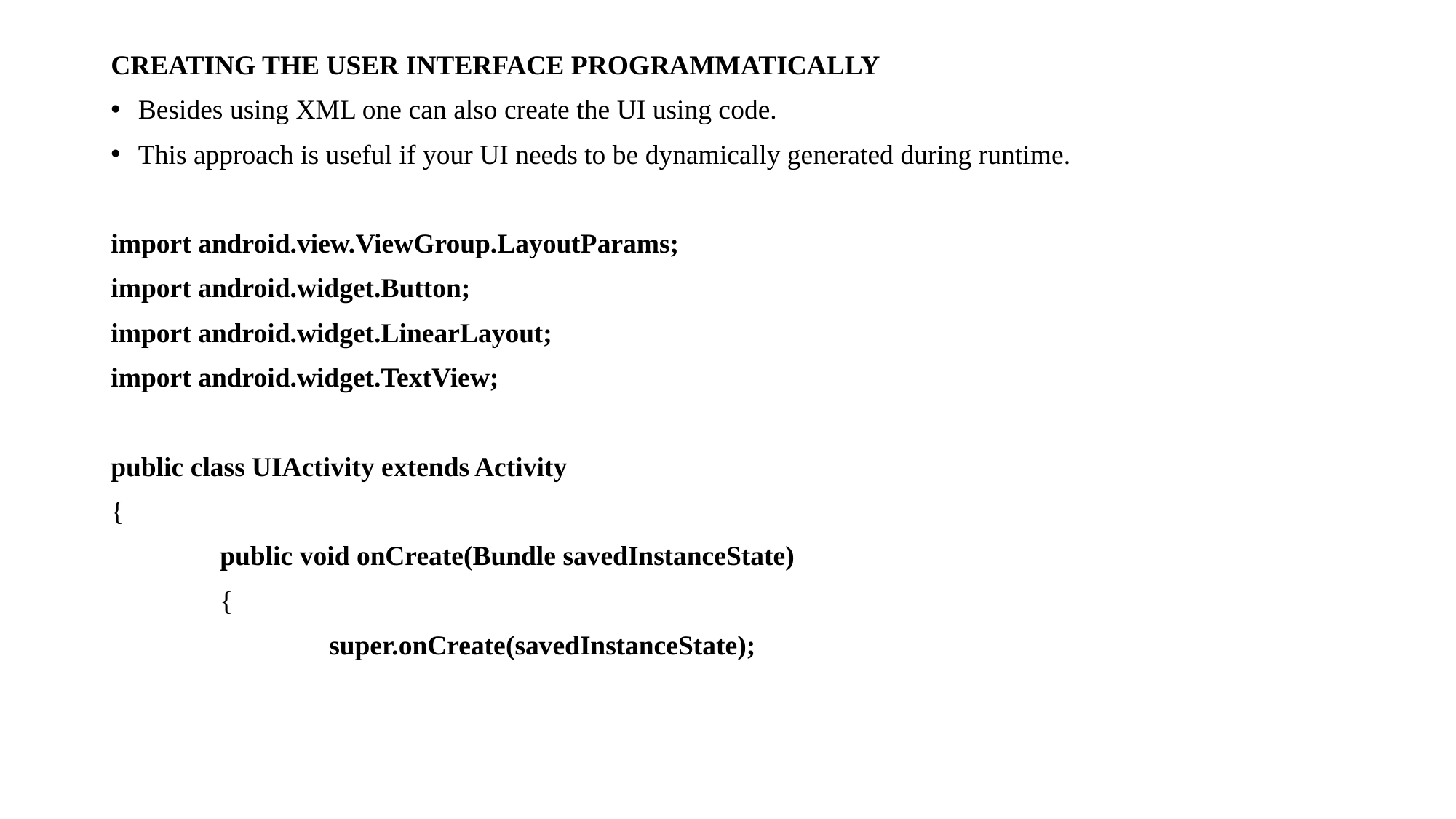

CREATING THE USER INTERFACE PROGRAMMATICALLY
Besides using XML one can also create the UI using code.
This approach is useful if your UI needs to be dynamically generated during runtime.

import android.view.ViewGroup.LayoutParams;
import android.widget.Button;
import android.widget.LinearLayout;
import android.widget.TextView;

public class UIActivity extends Activity
{
	public void onCreate(Bundle savedInstanceState)
	{
		super.onCreate(savedInstanceState);